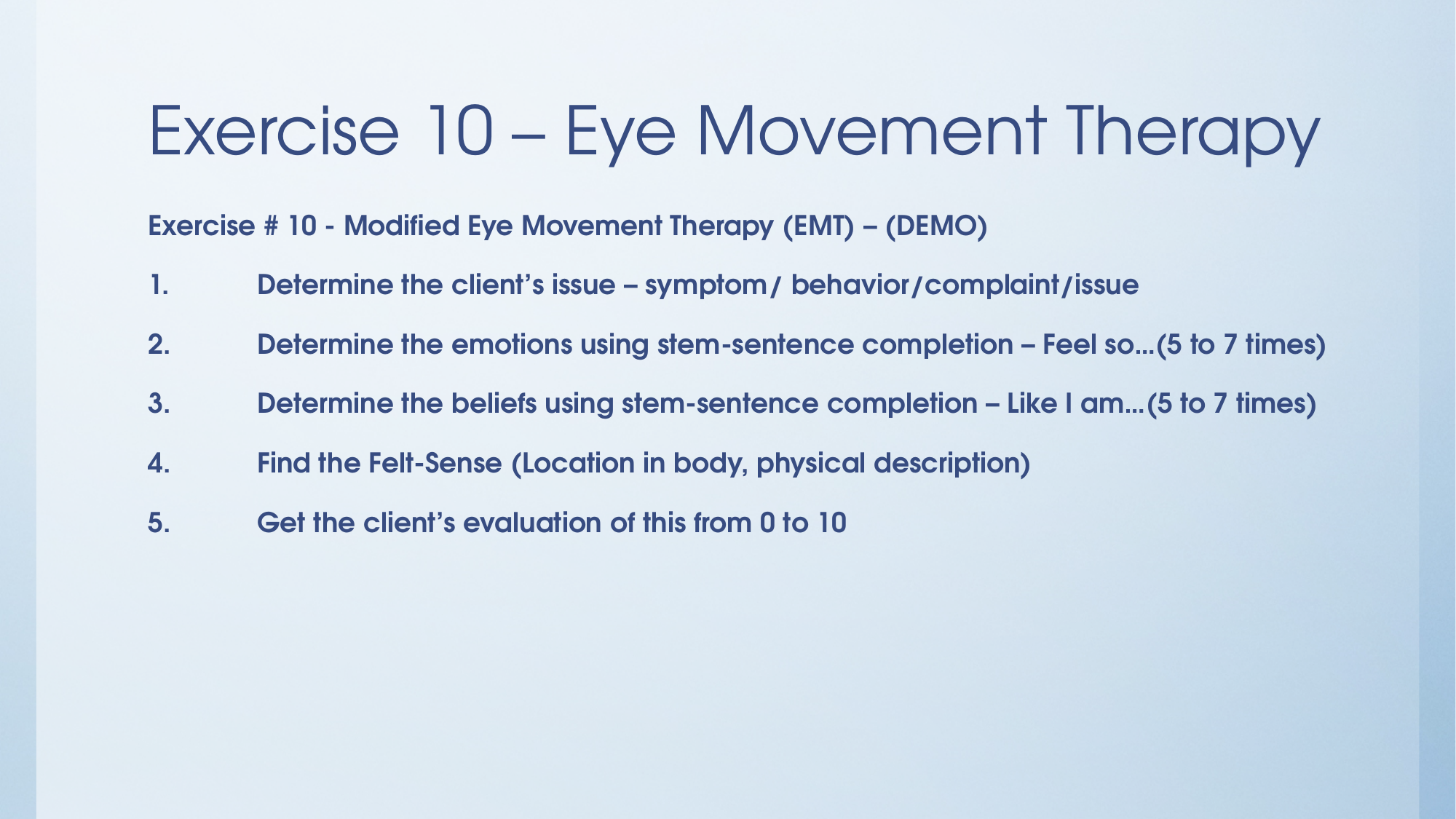

# Exercise 10 – Eye Movement Therapy
Exercise # 10 - Modified Eye Movement Therapy (EMT) – (DEMO)
1.	Determine the client’s issue – symptom/ behavior/complaint/issue
2.	Determine the emotions using stem-sentence completion – Feel so…(5 to 7 times)
3.	Determine the beliefs using stem-sentence completion – Like I am…(5 to 7 times)
4.	Find the Felt-Sense (Location in body, physical description)
5.	Get the client’s evaluation of this from 0 to 10